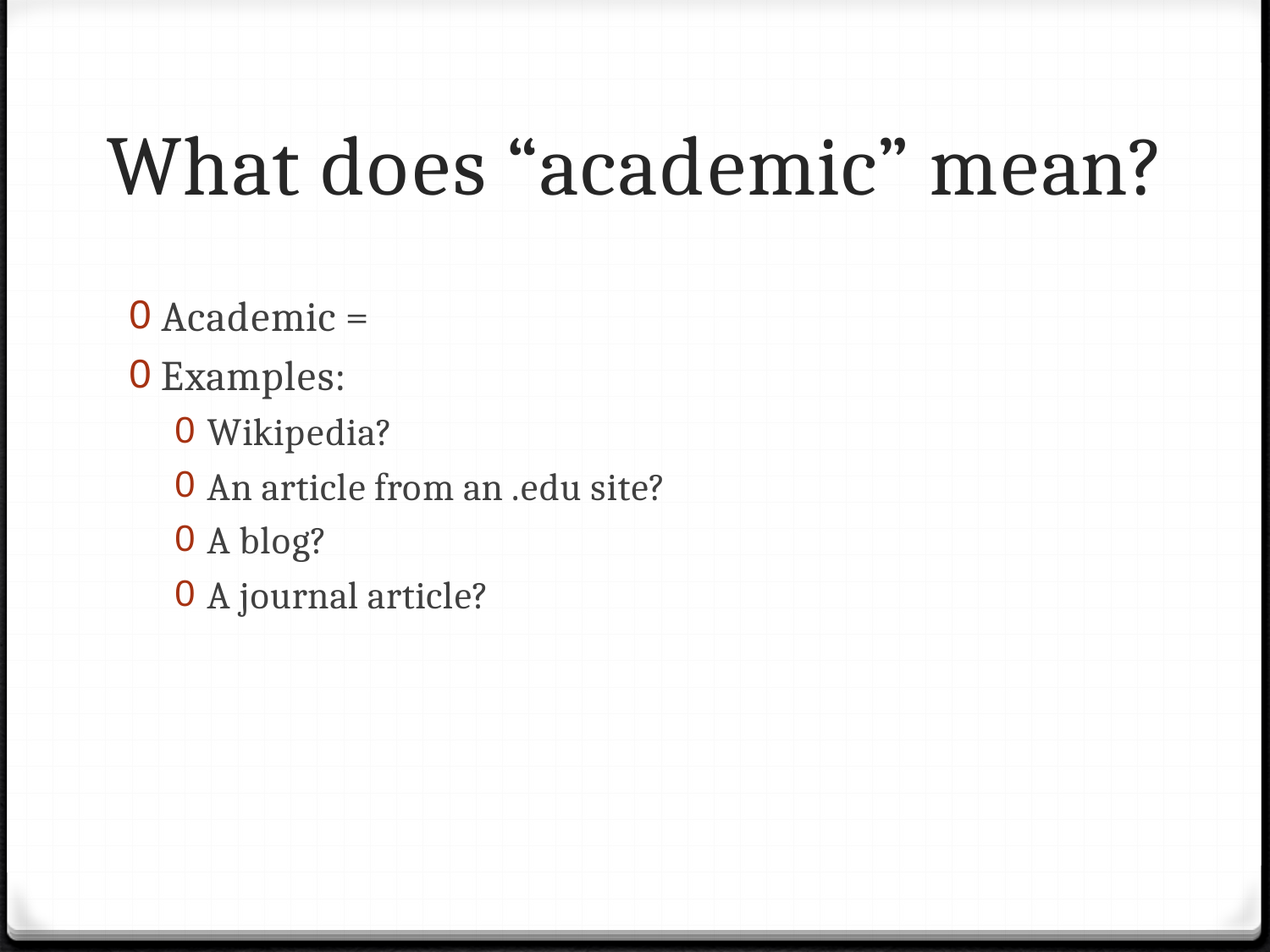

# What does “academic” mean?
Academic =
Examples:
Wikipedia?
An article from an .edu site?
A blog?
A journal article?